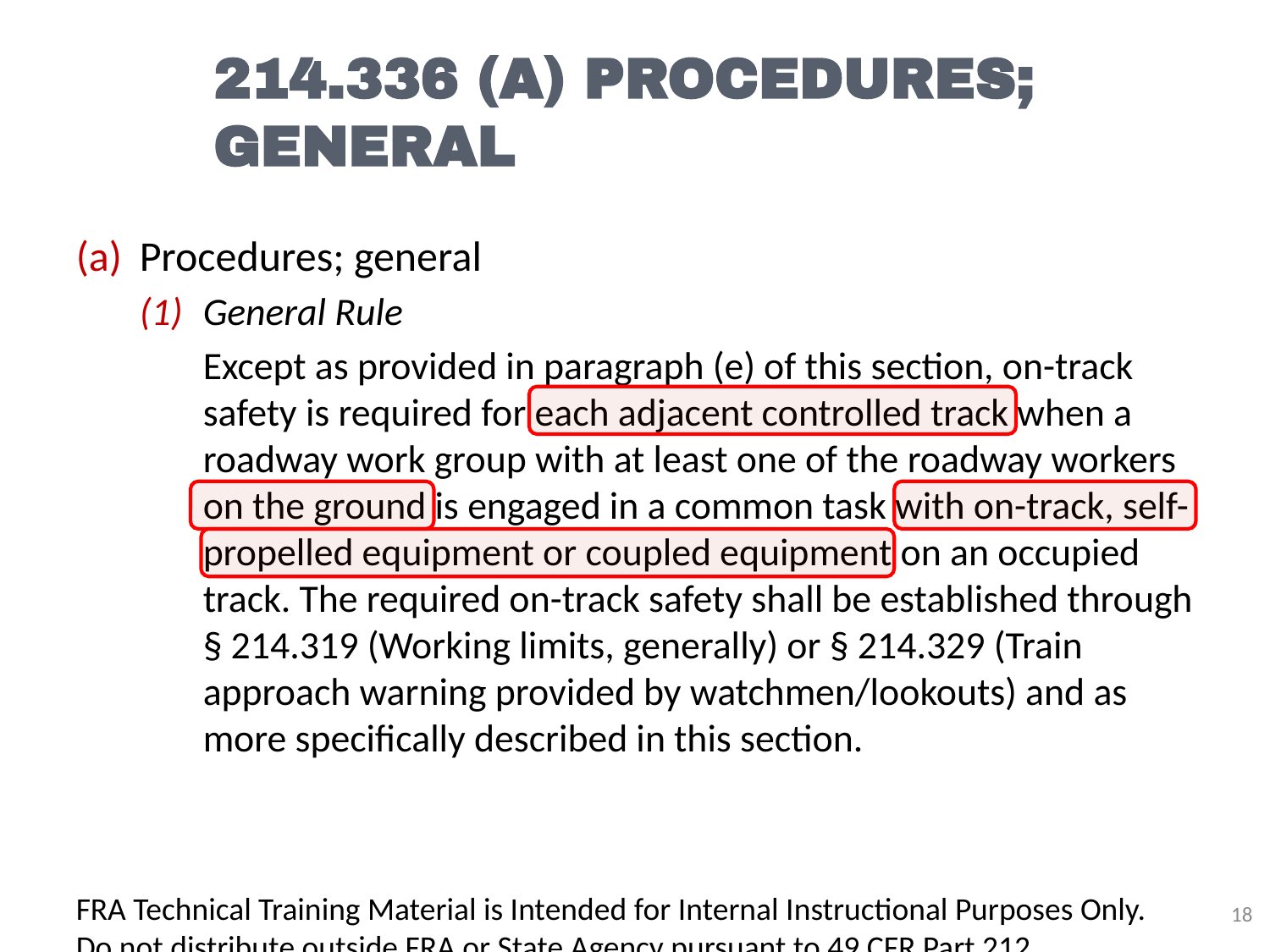

# 214.336 (a) Procedures; General
Procedures; general
General Rule
Except as provided in paragraph (e) of this section, on-track safety is required for each adjacent controlled track when a roadway work group with at least one of the roadway workers on the ground is engaged in a common task with on-track, self-propelled equipment or coupled equipment on an occupied track. The required on-track safety shall be established through § 214.319 (Working limits, generally) or § 214.329 (Train approach warning provided by watchmen/lookouts) and as more specifically described in this section.

FRA Technical Training Material is Intended for Internal Instructional Purposes Only.
Do not distribute outside FRA or State Agency pursuant to 49 CFR Part 212.
18